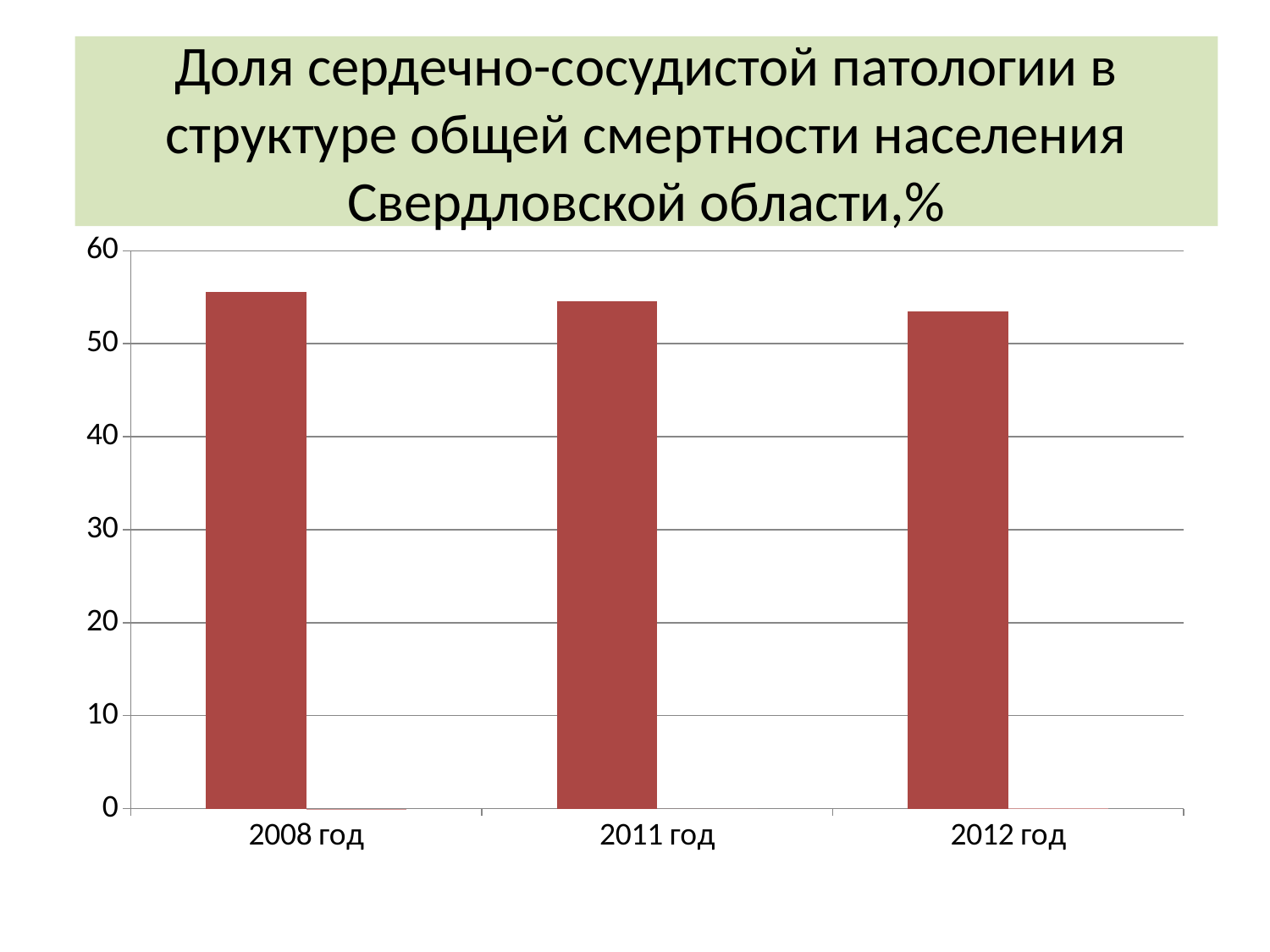

# Доля сердечно-сосудистой патологии в структуре общей смертности населения Свердловской области,%

### Chart

| Category | Ряд 1 | Ряд 2 |
|---|---|---|
| 2008 год | 55.6 | 0.010000000000000004 |
| 2011 год | 54.6 | 0.0 |
| 2012 год | 53.5 | 0.1 |